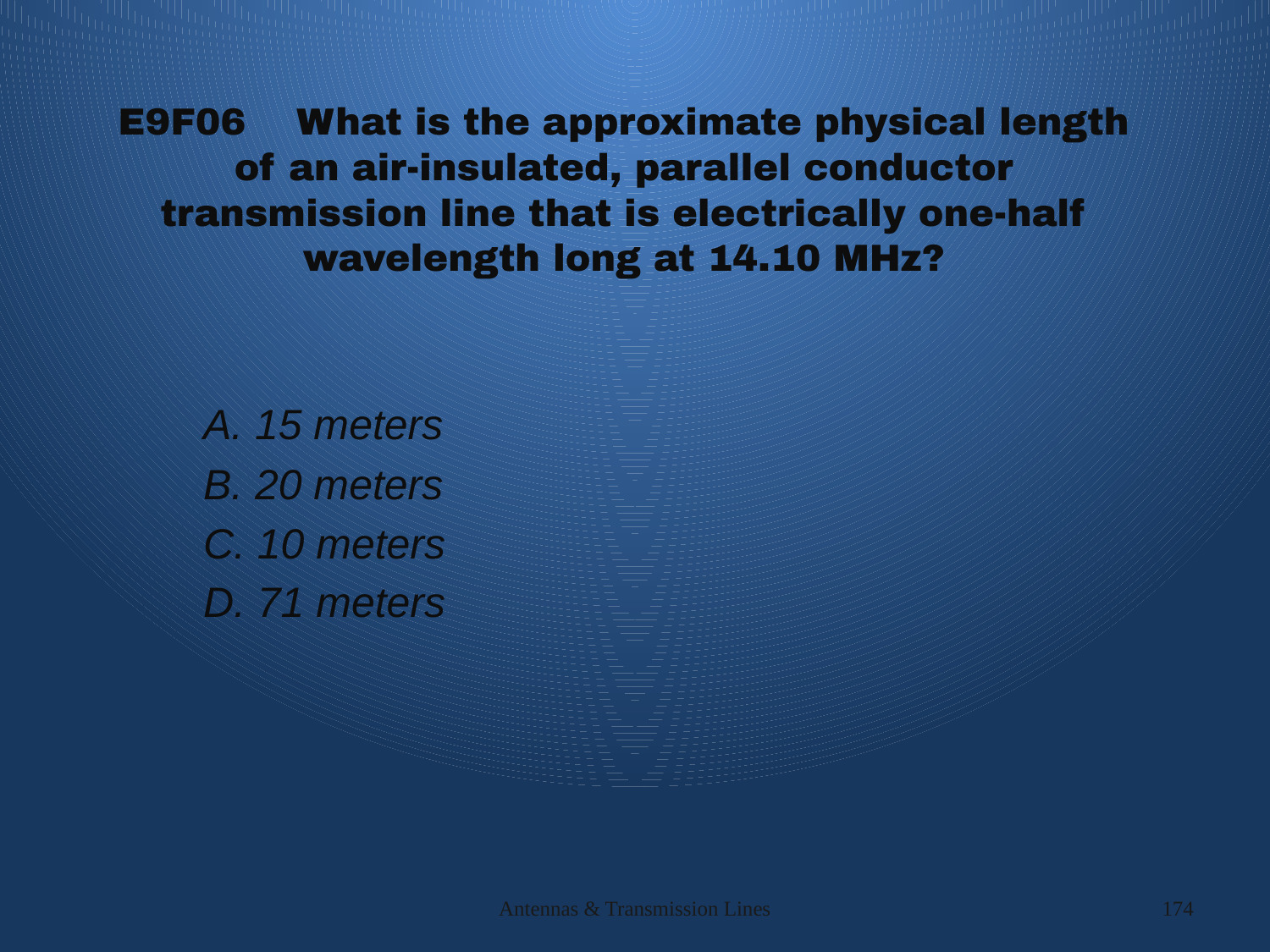

# E9F06    What is the approximate physical length of an air-insulated, parallel conductor transmission line that is electrically one-half wavelength long at 14.10 MHz?
A. 15 meters
B. 20 meters
C. 10 meters
D. 71 meters
Antennas & Transmission Lines
174